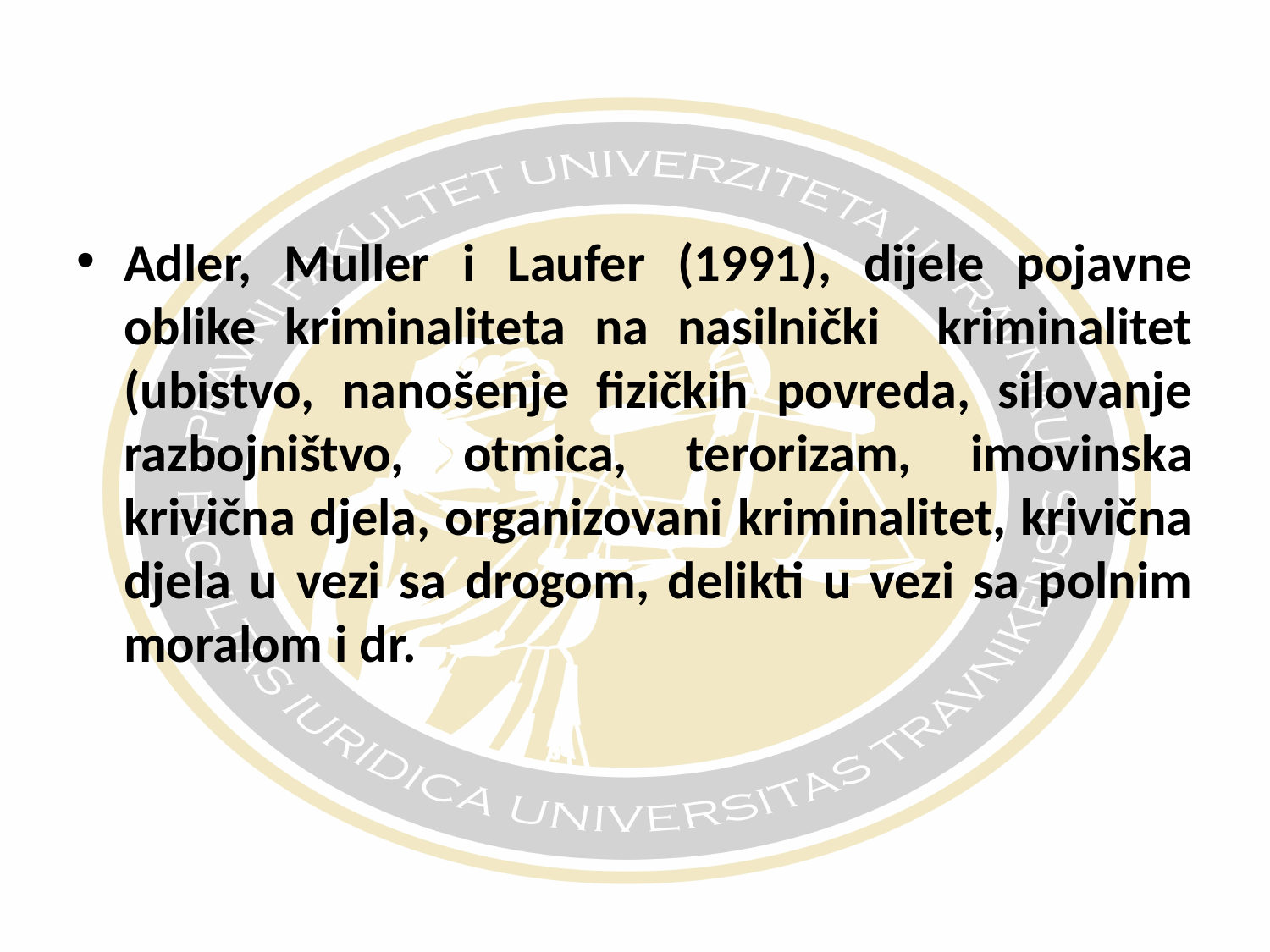

#
Adler, Muller i Laufer (1991), dijele pojavne oblike kriminaliteta na nasilnički  kriminalitet (ubistvo, nanošenje fizičkih povreda, silovanje razbojništvo, otmica, terorizam, imovinska krivična djela, organizovani kriminalitet, krivična djela u vezi sa drogom, delikti u vezi sa polnim moralom i dr.